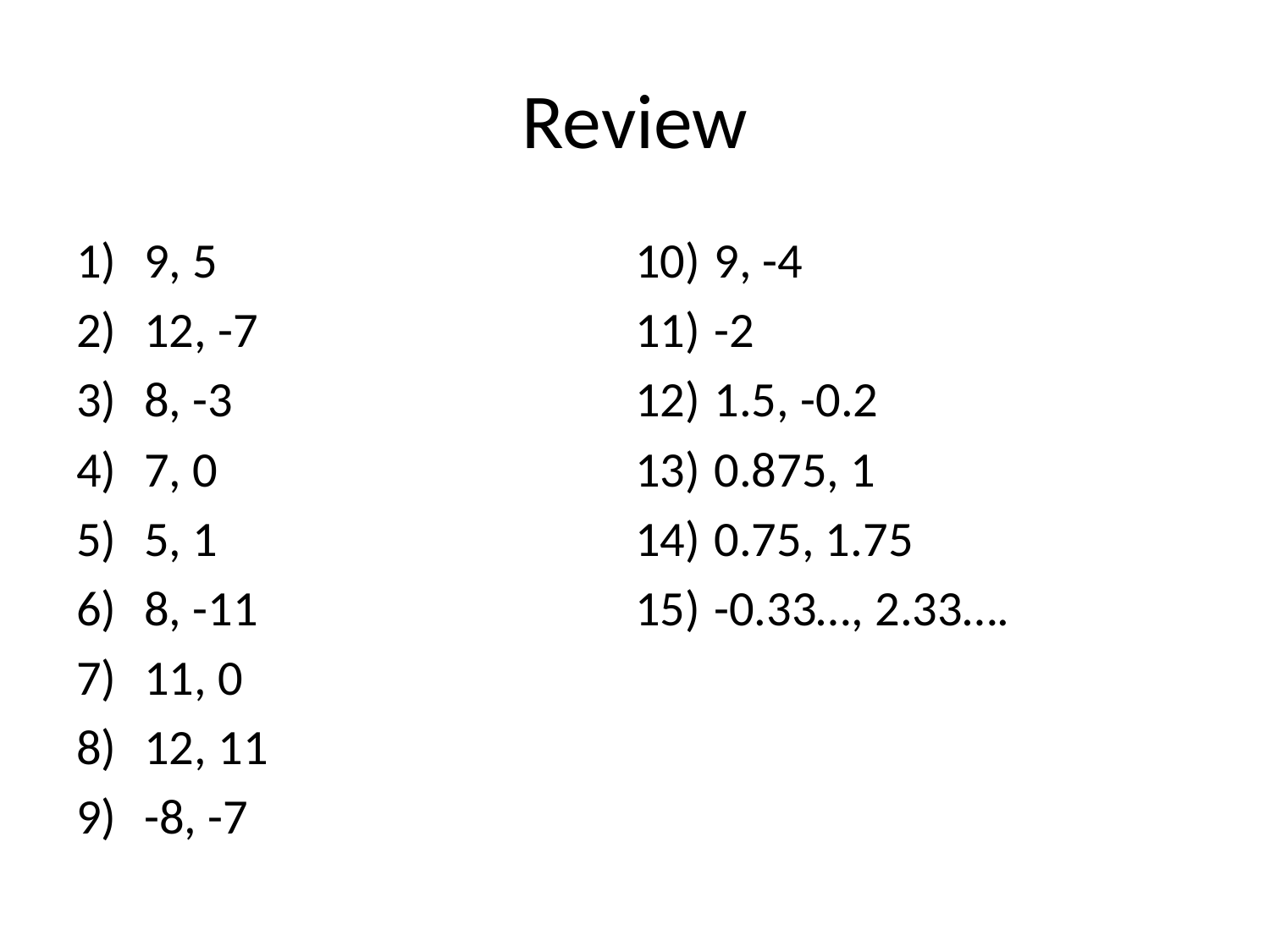

# Review
9, 5
12, -7
8, -3
7, 0
5, 1
8, -11
11, 0
12, 11
-8, -7
 9, -4
 -2
 1.5, -0.2
 0.875, 1
 0.75, 1.75
 -0.33…, 2.33….